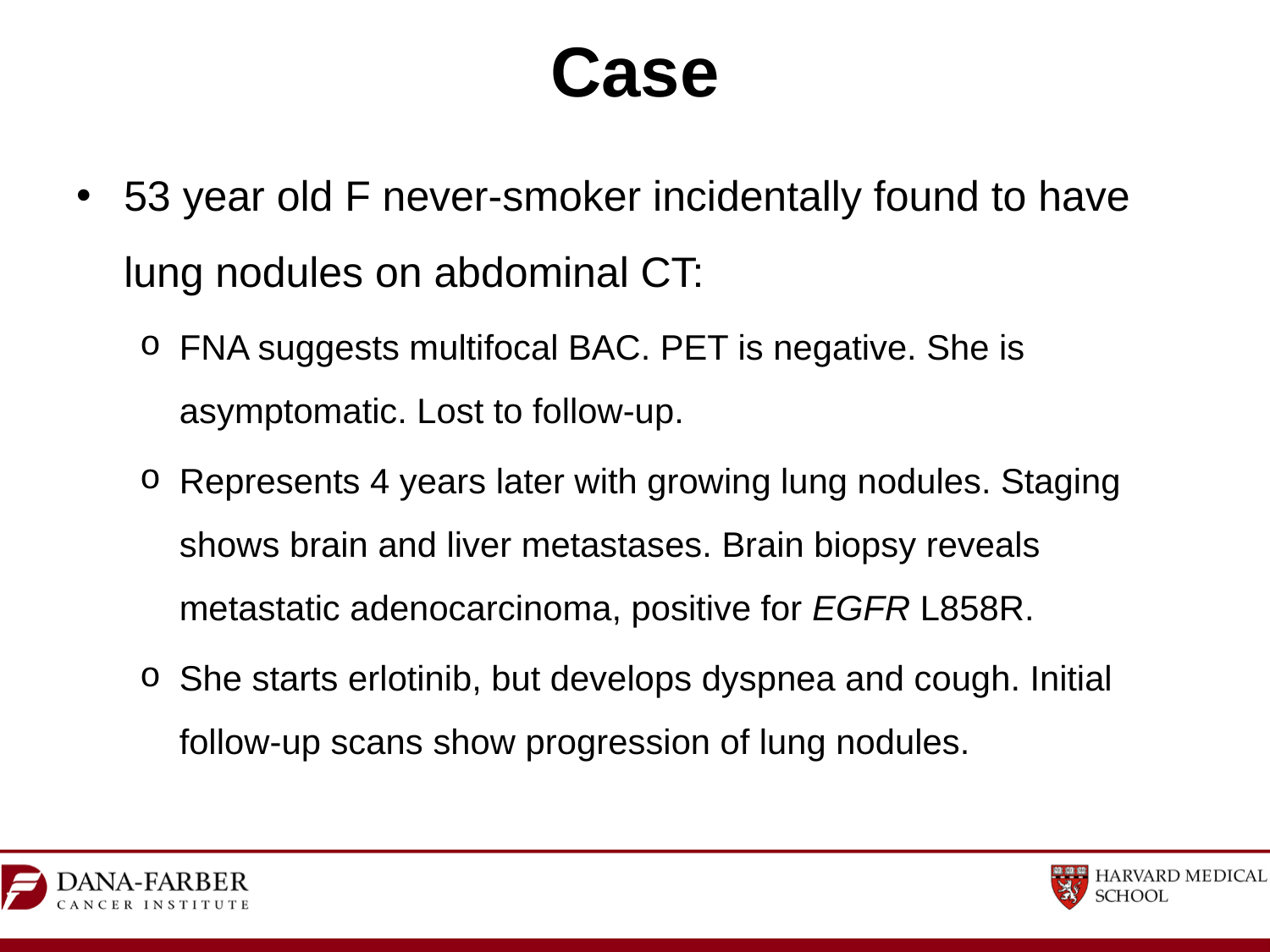

# Case
53 year old F never-smoker incidentally found to have lung nodules on abdominal CT:
FNA suggests multifocal BAC. PET is negative. She is asymptomatic. Lost to follow-up.
Represents 4 years later with growing lung nodules. Staging shows brain and liver metastases. Brain biopsy reveals metastatic adenocarcinoma, positive for EGFR L858R.
She starts erlotinib, but develops dyspnea and cough. Initial follow-up scans show progression of lung nodules.